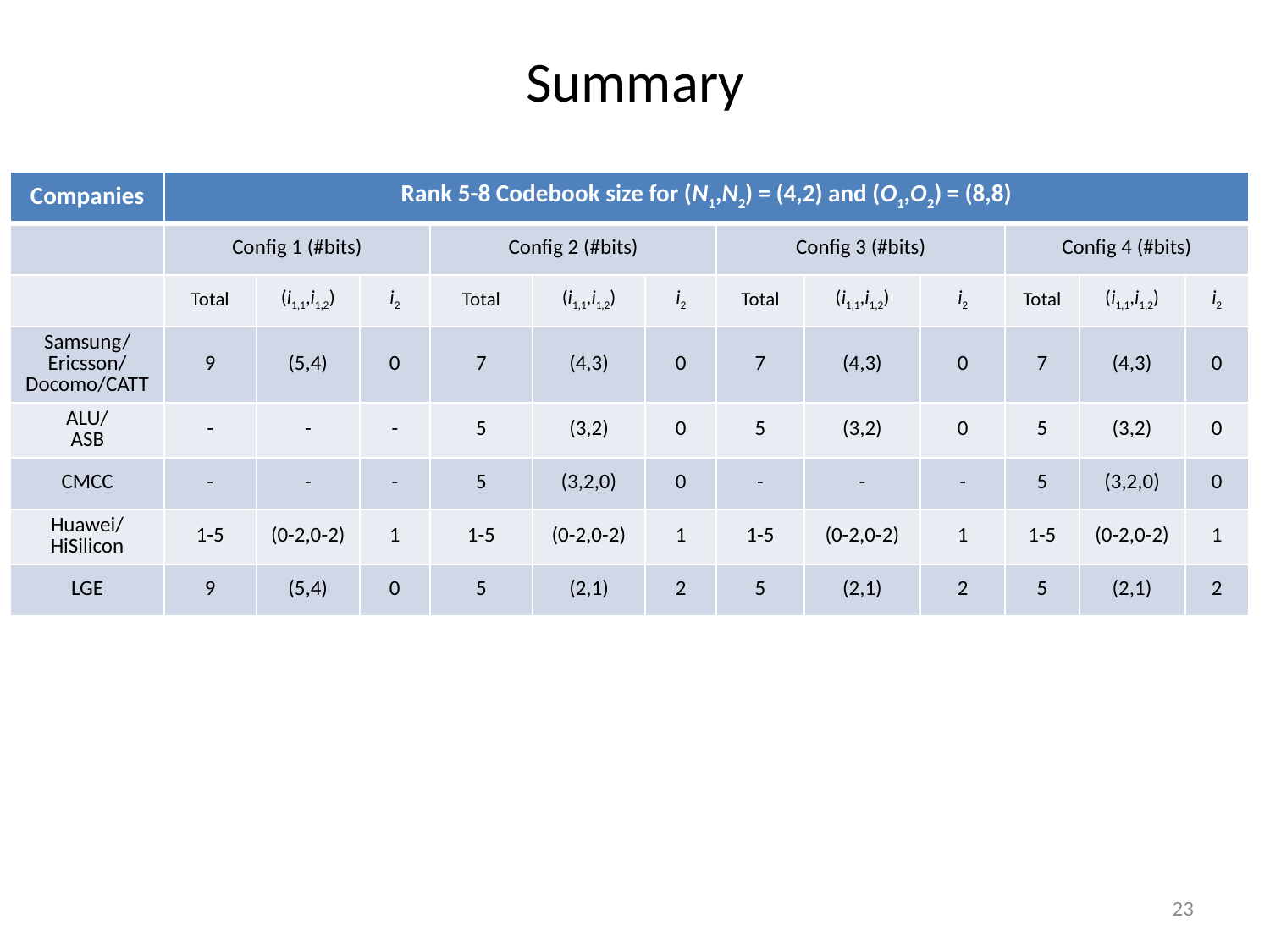

# Summary
| Companies | Rank 5-8 Codebook size for (N1,N2) = (4,2) and (O1,O2) = (8,8) |  |  |  |  |  |  |  |  |  |  |  |
| --- | --- | --- | --- | --- | --- | --- | --- | --- | --- | --- | --- | --- |
|  | Config 1 (#bits) |  |  | Config 2 (#bits) |  |  | Config 3 (#bits) |  |  | Config 4 (#bits) |  |  |
|  | Total | (i1,1,i1,2) | i2 | Total | (i1,1,i1,2) | i2 | Total | (i1,1,i1,2) | i2 | Total | (i1,1,i1,2) | i2 |
| Samsung/ Ericsson/ Docomo/CATT | 9 | (5,4) | 0 | 7 | (4,3) | 0 | 7 | (4,3) | 0 | 7 | (4,3) | 0 |
| ALU/ ASB | - | - | - | 5 | (3,2) | 0 | 5 | (3,2) | 0 | 5 | (3,2) | 0 |
| CMCC | - | - | - | 5 | (3,2,0) | 0 | - | - | - | 5 | (3,2,0) | 0 |
| Huawei/ HiSilicon | 1-5 | (0-2,0-2) | 1 | 1-5 | (0-2,0-2) | 1 | 1-5 | (0-2,0-2) | 1 | 1-5 | (0-2,0-2) | 1 |
| LGE | 9 | (5,4) | 0 | 5 | (2,1) | 2 | 5 | (2,1) | 2 | 5 | (2,1) | 2 |
23